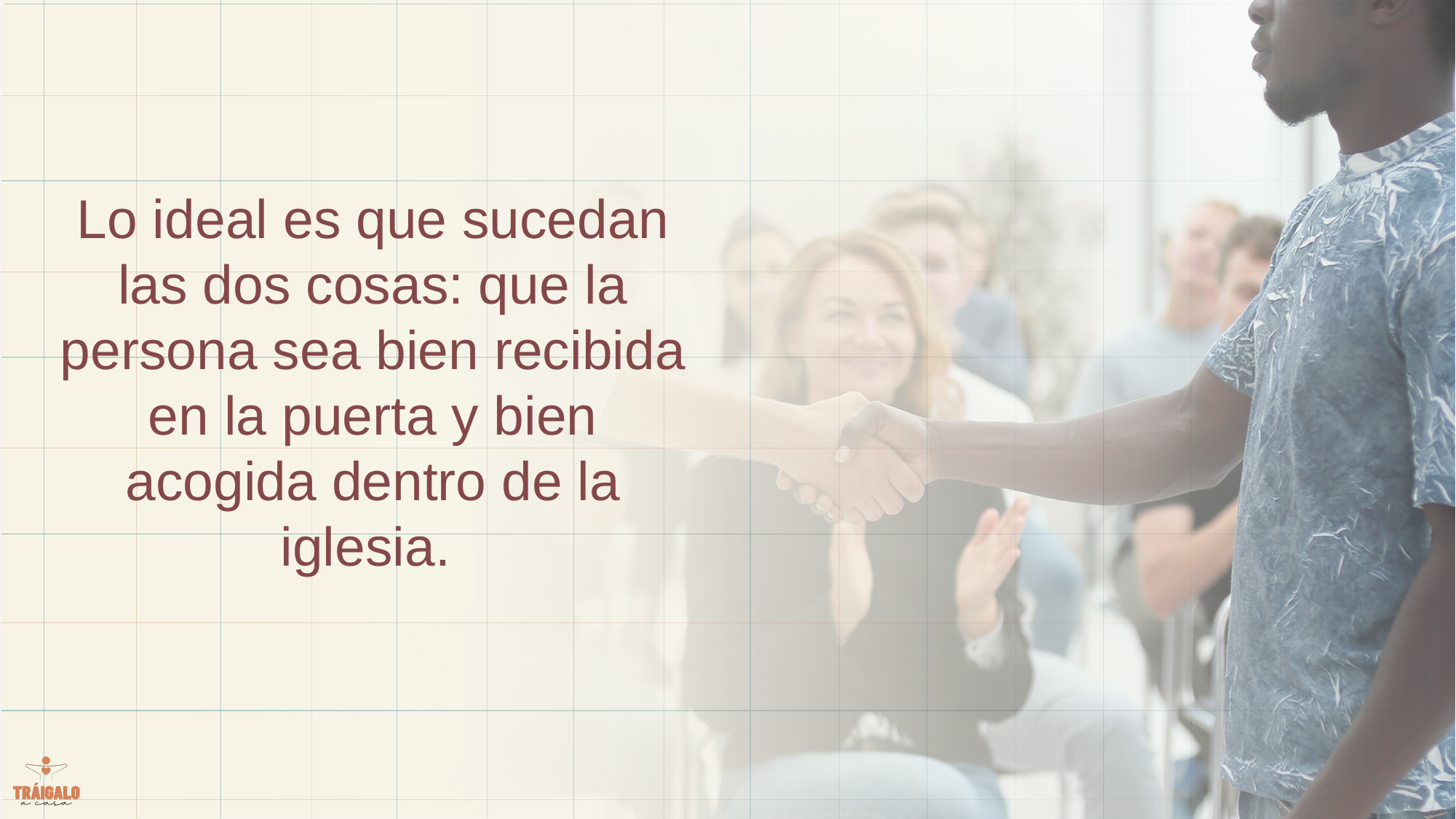

Lo ideal es que sucedan las dos cosas: que la persona sea bien recibida en la puerta y bien acogida dentro de la iglesia.